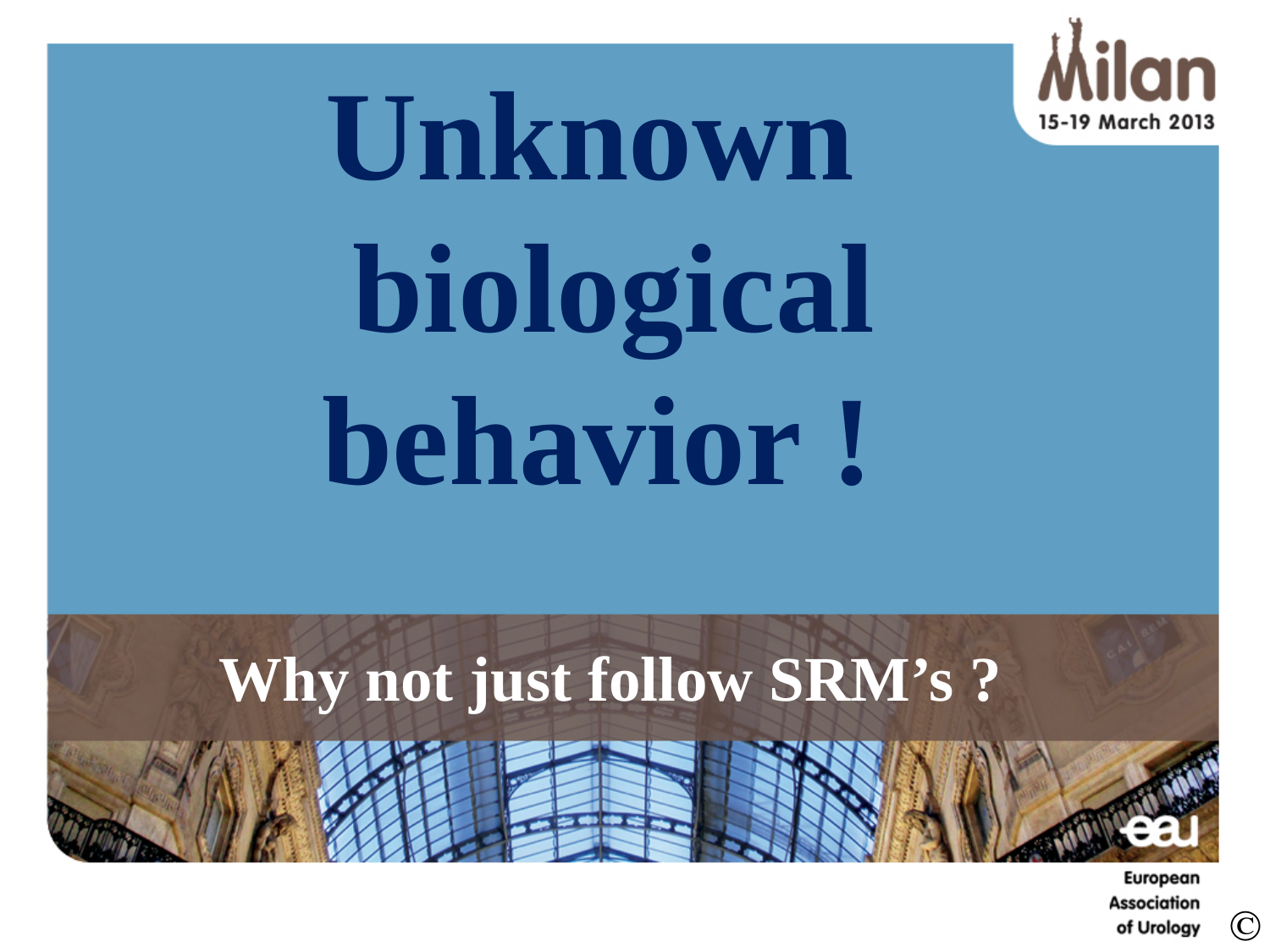

Unknown biological behavior !
# Why not just follow SRM’s ?